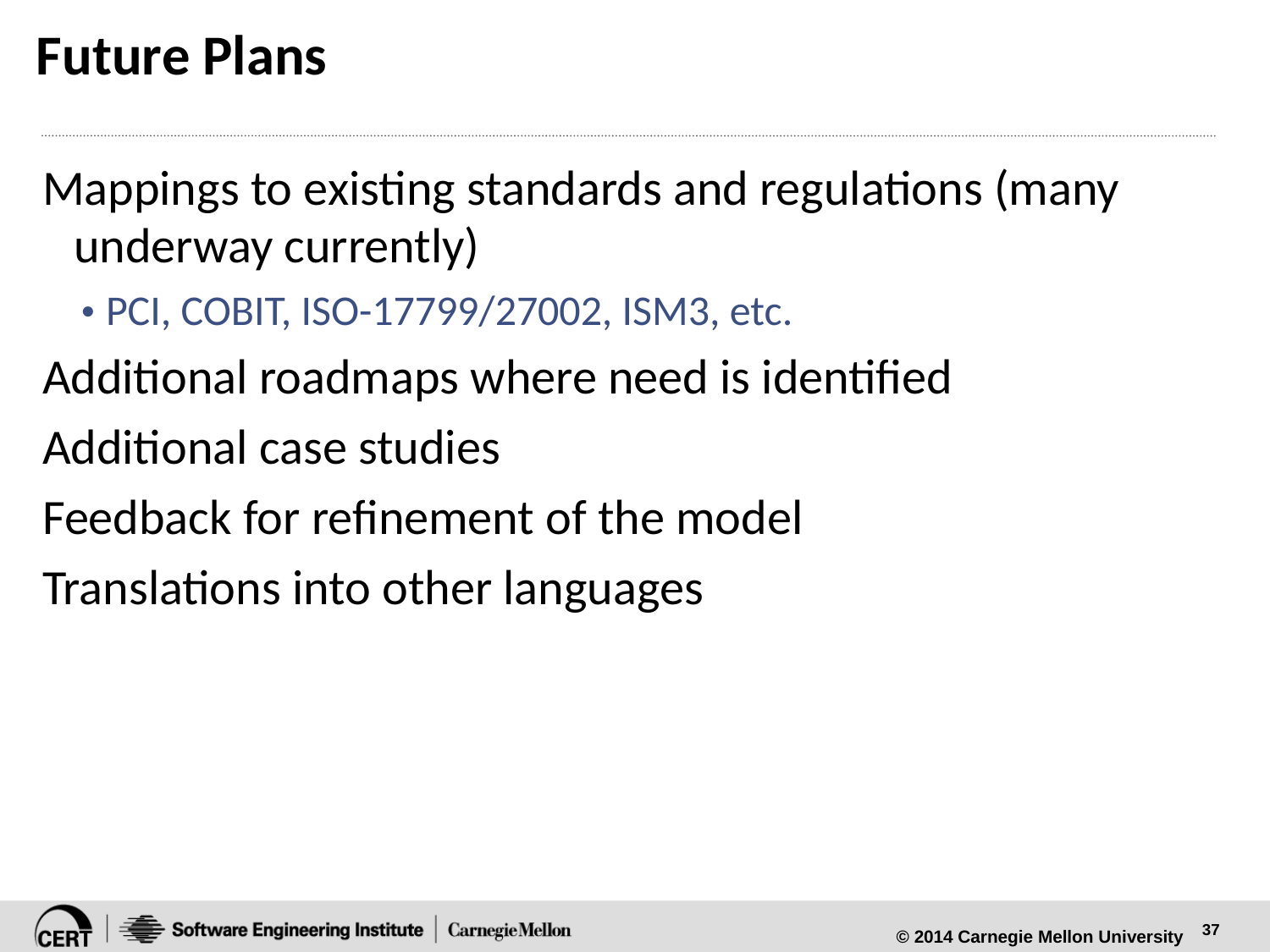

# Future Plans
Mappings to existing standards and regulations (many underway currently)
PCI, COBIT, ISO-17799/27002, ISM3, etc.
Additional roadmaps where need is identified
Additional case studies
Feedback for refinement of the model
Translations into other languages